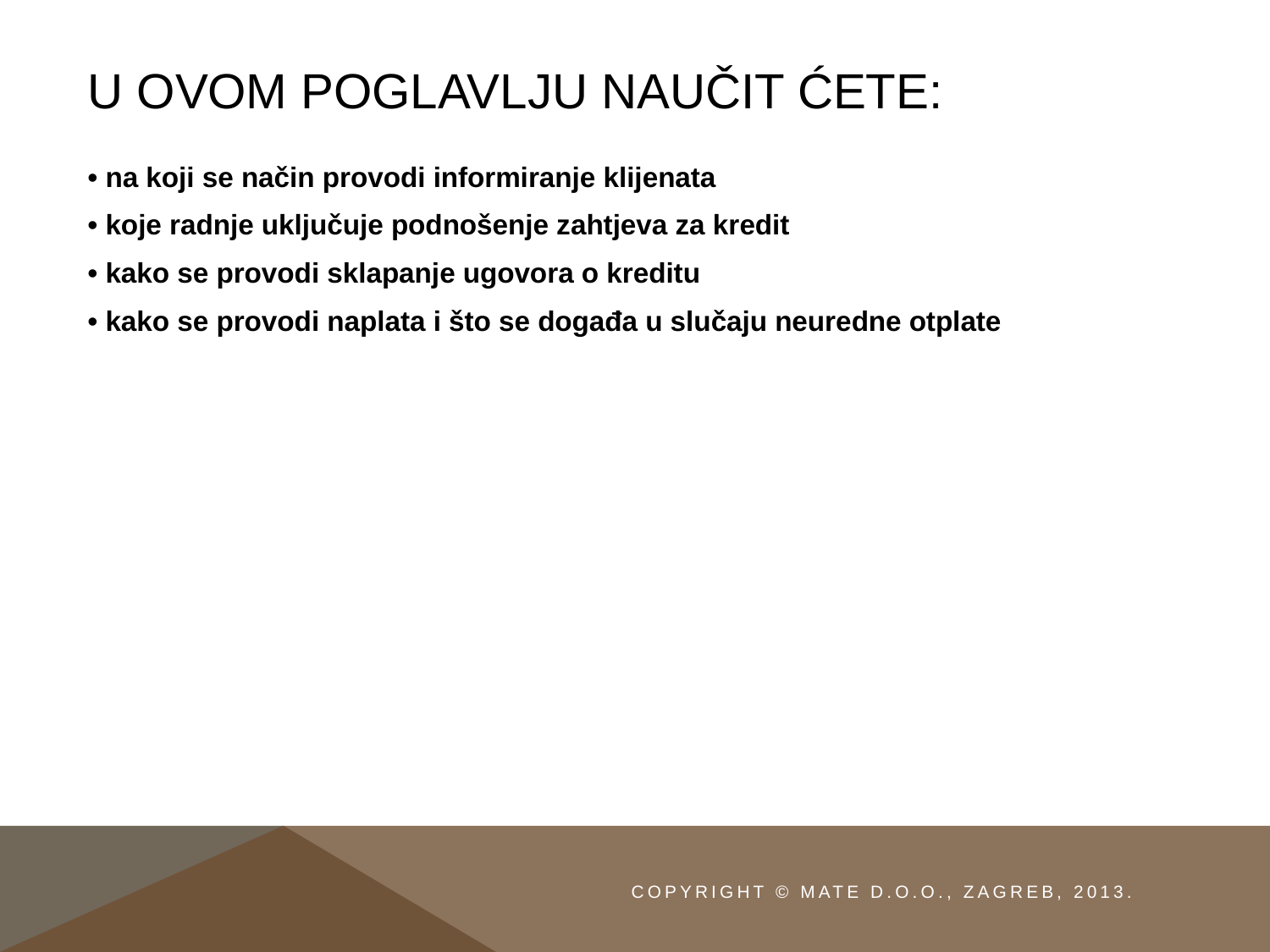

# U ovom poglavlju naučit ćete:
• na koji se način provodi informiranje klijenata
• koje radnje uključuje podnošenje zahtjeva za kredit
• kako se provodi sklapanje ugovora o kreditu
• kako se provodi naplata i što se događa u slučaju neuredne otplate
Copyright © MATE d.o.o., Zagreb, 2013.